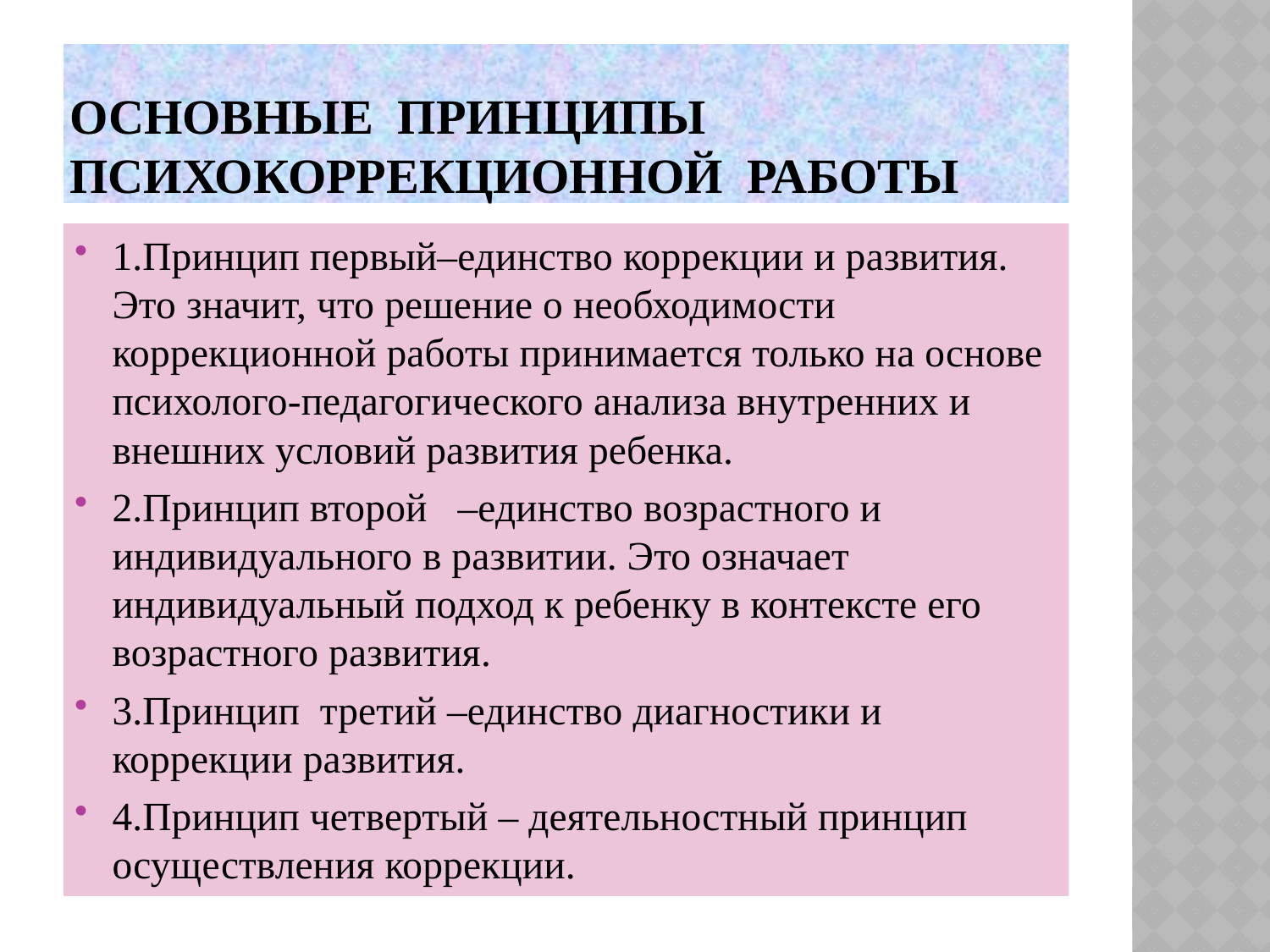

# Основные  принципы психокоррекционной  работы
1.Принцип первый–единство коррекции и развития. Это значит, что решение о необходимости коррекционной работы принимается только на основе психолого-педагогического анализа внутренних и внешних условий развития ребенка.
2.Принцип второй   –единство возрастного и индивидуального в развитии. Это означает индивидуальный подход к ребенку в контексте его возрастного развития.
3.Принцип  третий –единство диагностики и коррекции развития.
4.Принцип четвертый – деятельностный принцип осуществления коррекции.